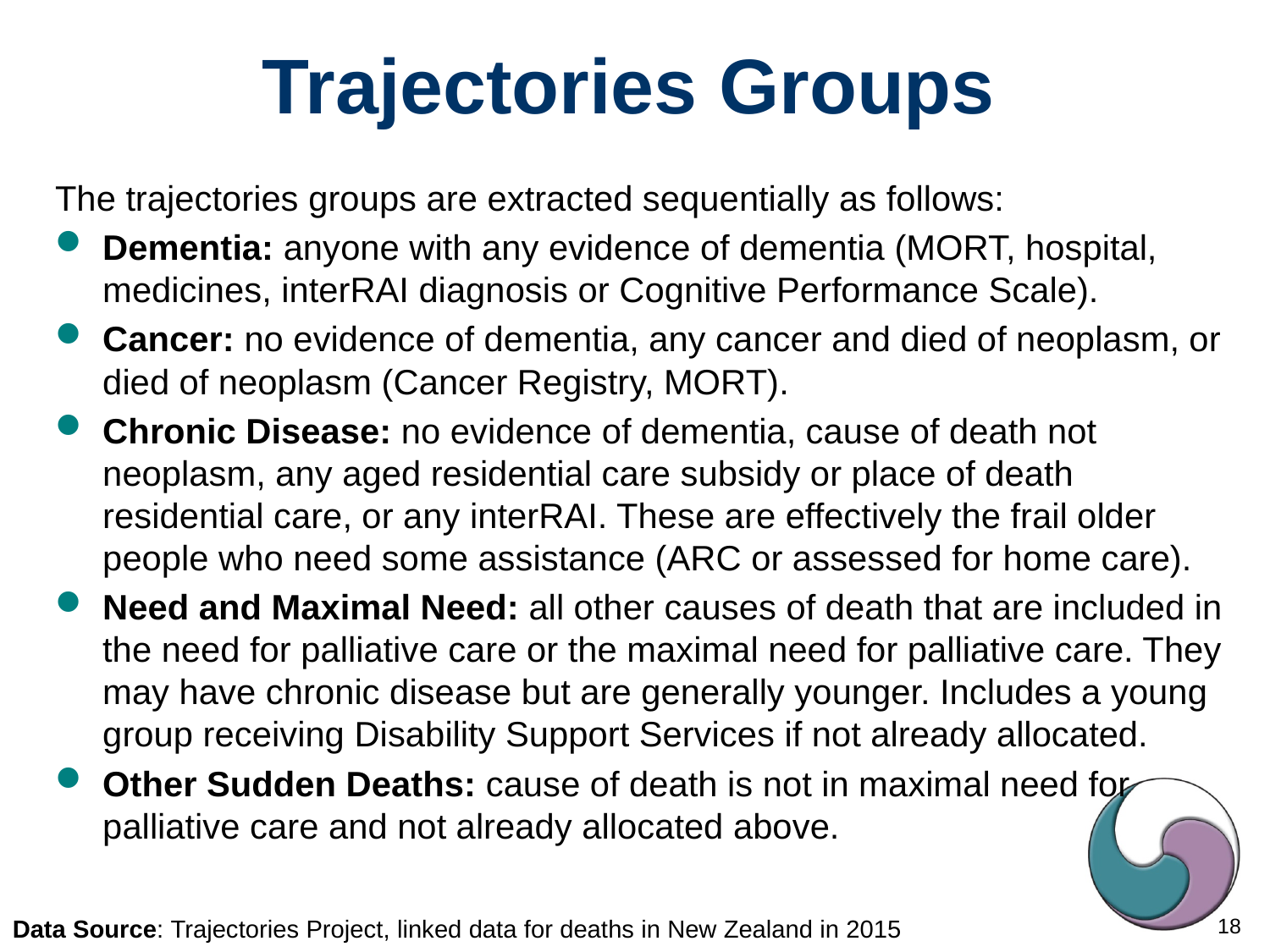

# Trajectories Groups
The trajectories groups are extracted sequentially as follows:
Dementia: anyone with any evidence of dementia (MORT, hospital, medicines, interRAI diagnosis or Cognitive Performance Scale).
Cancer: no evidence of dementia, any cancer and died of neoplasm, or died of neoplasm (Cancer Registry, MORT).
Chronic Disease: no evidence of dementia, cause of death not neoplasm, any aged residential care subsidy or place of death residential care, or any interRAI. These are effectively the frail older people who need some assistance (ARC or assessed for home care).
Need and Maximal Need: all other causes of death that are included in the need for palliative care or the maximal need for palliative care. They may have chronic disease but are generally younger. Includes a young group receiving Disability Support Services if not already allocated.
Other Sudden Deaths: cause of death is not in maximal need for palliative care and not already allocated above.
Data Source: Trajectories Project, linked data for deaths in New Zealand in 2015